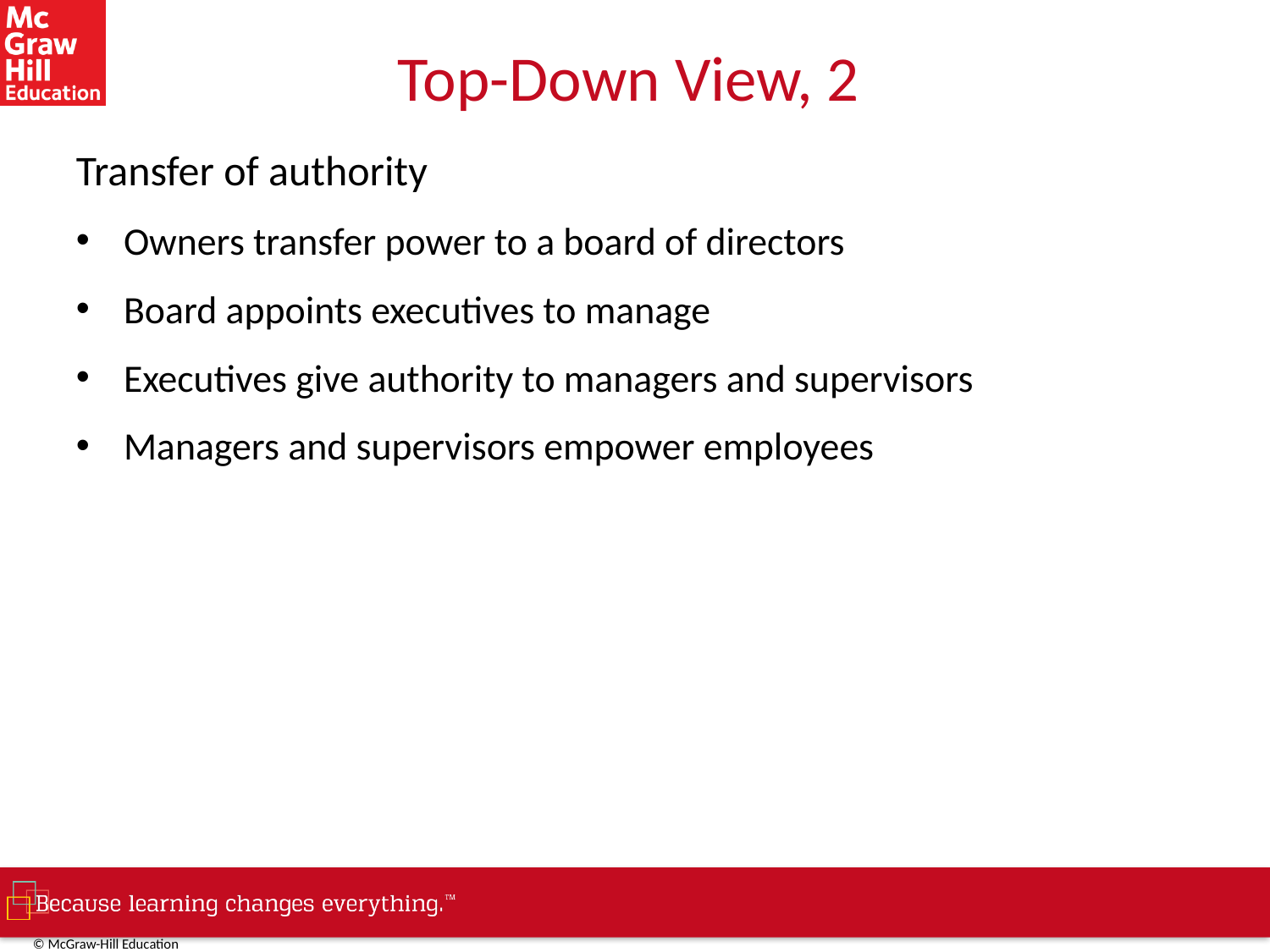

# Top-Down View, 2
Transfer of authority
Owners transfer power to a board of directors
Board appoints executives to manage
Executives give authority to managers and supervisors
Managers and supervisors empower employees